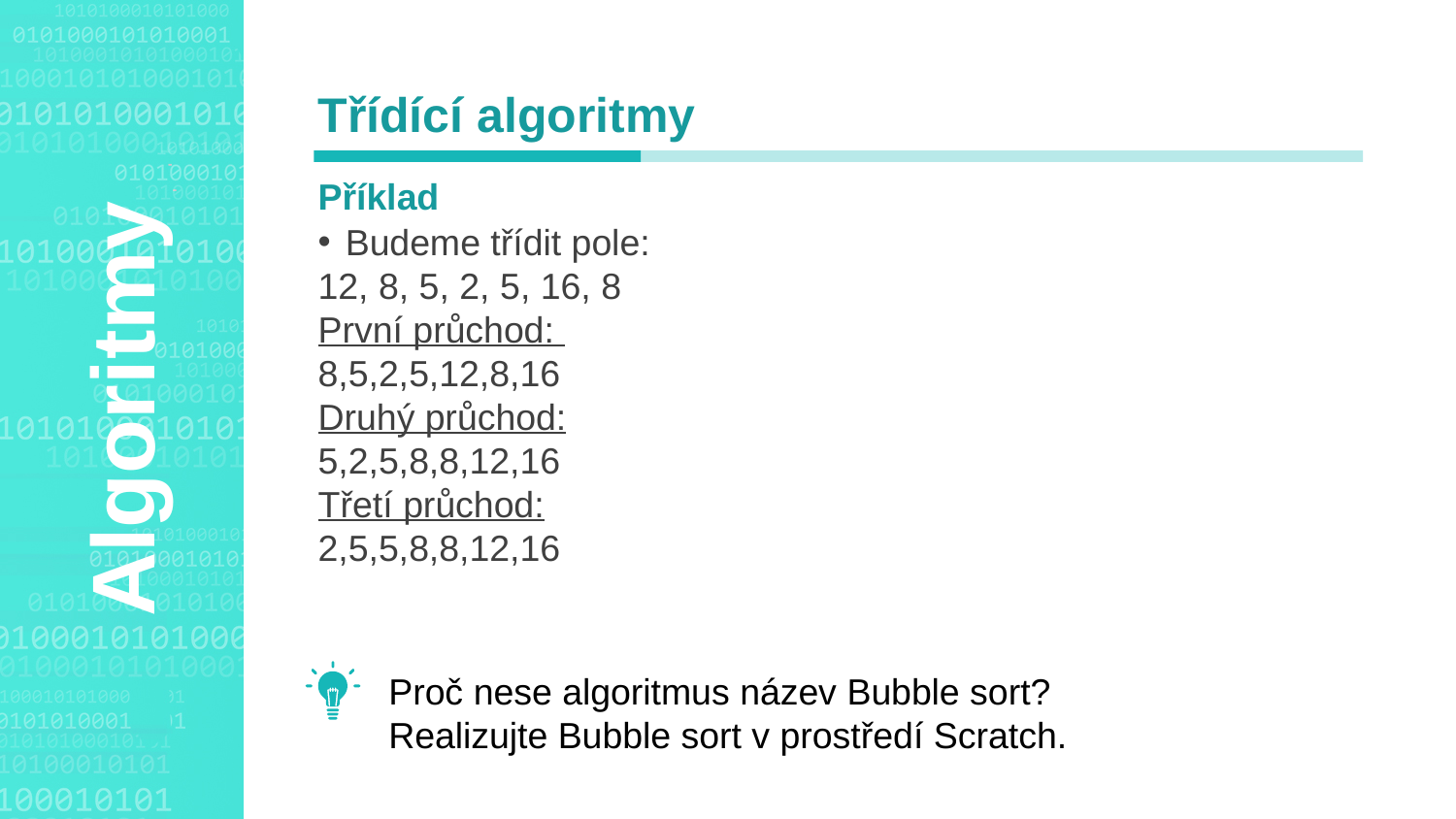

Agenda Style
Třídící algoritmy
Příklad
Budeme třídit pole:
12, 8, 5, 2, 5, 16, 8
První průchod:
8,5,2,5,12,8,16
Druhý průchod:
5,2,5,8,8,12,16
Třetí průchod:
2,5,5,8,8,12,16

Algoritmy
Proč nese algoritmus název Bubble sort?
Realizujte Bubble sort v prostředí Scratch.